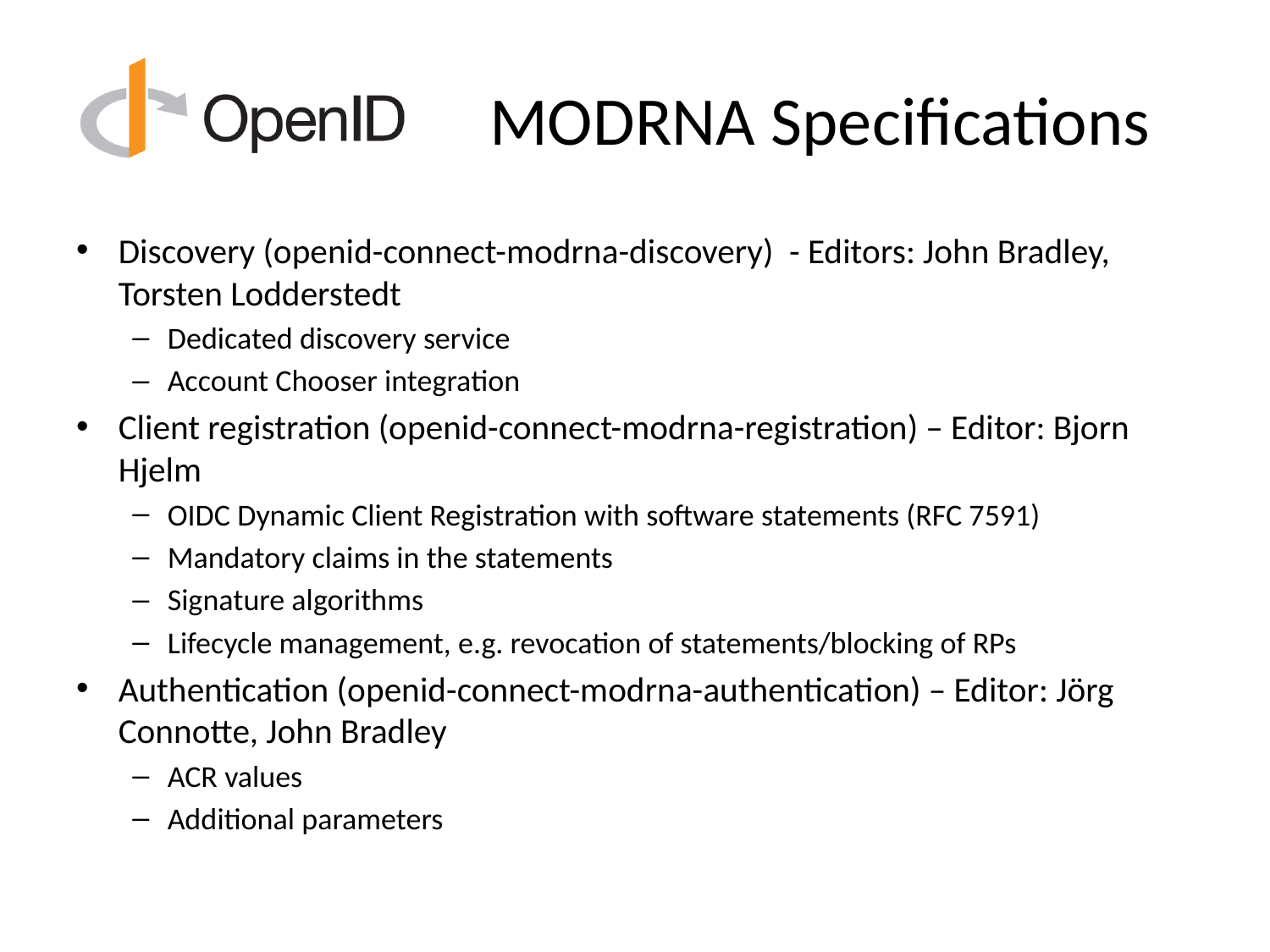

# MODRNA Specifications
Discovery (openid-connect-modrna-discovery)  - Editors: John Bradley, Torsten Lodderstedt
Dedicated discovery service
Account Chooser integration
Client registration (openid-connect-modrna-registration) – Editor: Bjorn Hjelm
OIDC Dynamic Client Registration with software statements (RFC 7591)
Mandatory claims in the statements
Signature algorithms
Lifecycle management, e.g. revocation of statements/blocking of RPs
Authentication (openid-connect-modrna-authentication) – Editor: Jörg Connotte, John Bradley
ACR values
Additional parameters